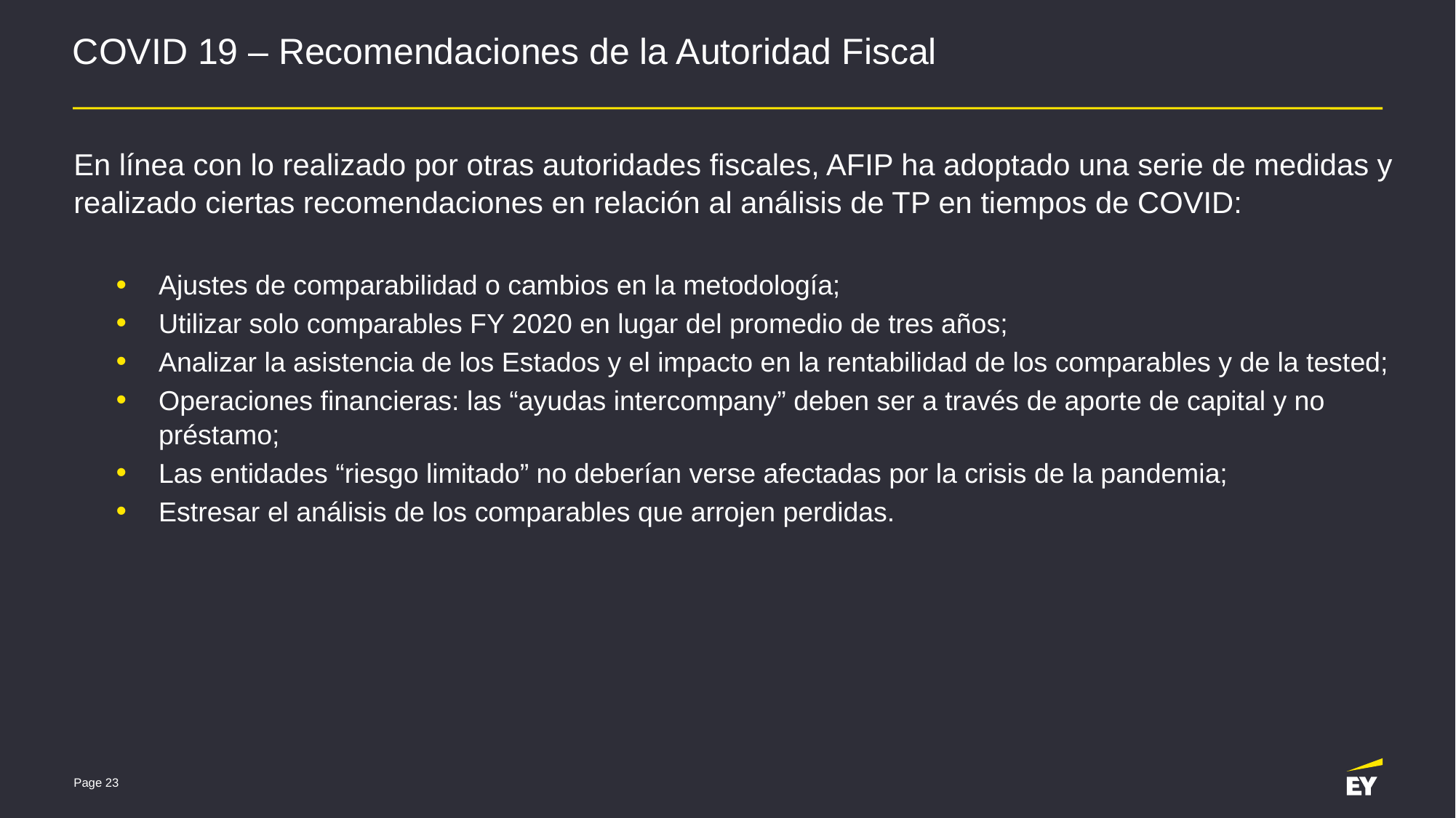

# COVID 19 – Recomendaciones de la Autoridad Fiscal
En línea con lo realizado por otras autoridades fiscales, AFIP ha adoptado una serie de medidas y realizado ciertas recomendaciones en relación al análisis de TP en tiempos de COVID:

Ajustes de comparabilidad o cambios en la metodología;
Utilizar solo comparables FY 2020 en lugar del promedio de tres años;
Analizar la asistencia de los Estados y el impacto en la rentabilidad de los comparables y de la tested;
Operaciones financieras: las “ayudas intercompany” deben ser a través de aporte de capital y no préstamo;
Las entidades “riesgo limitado” no deberían verse afectadas por la crisis de la pandemia;
Estresar el análisis de los comparables que arrojen perdidas.

Page 23